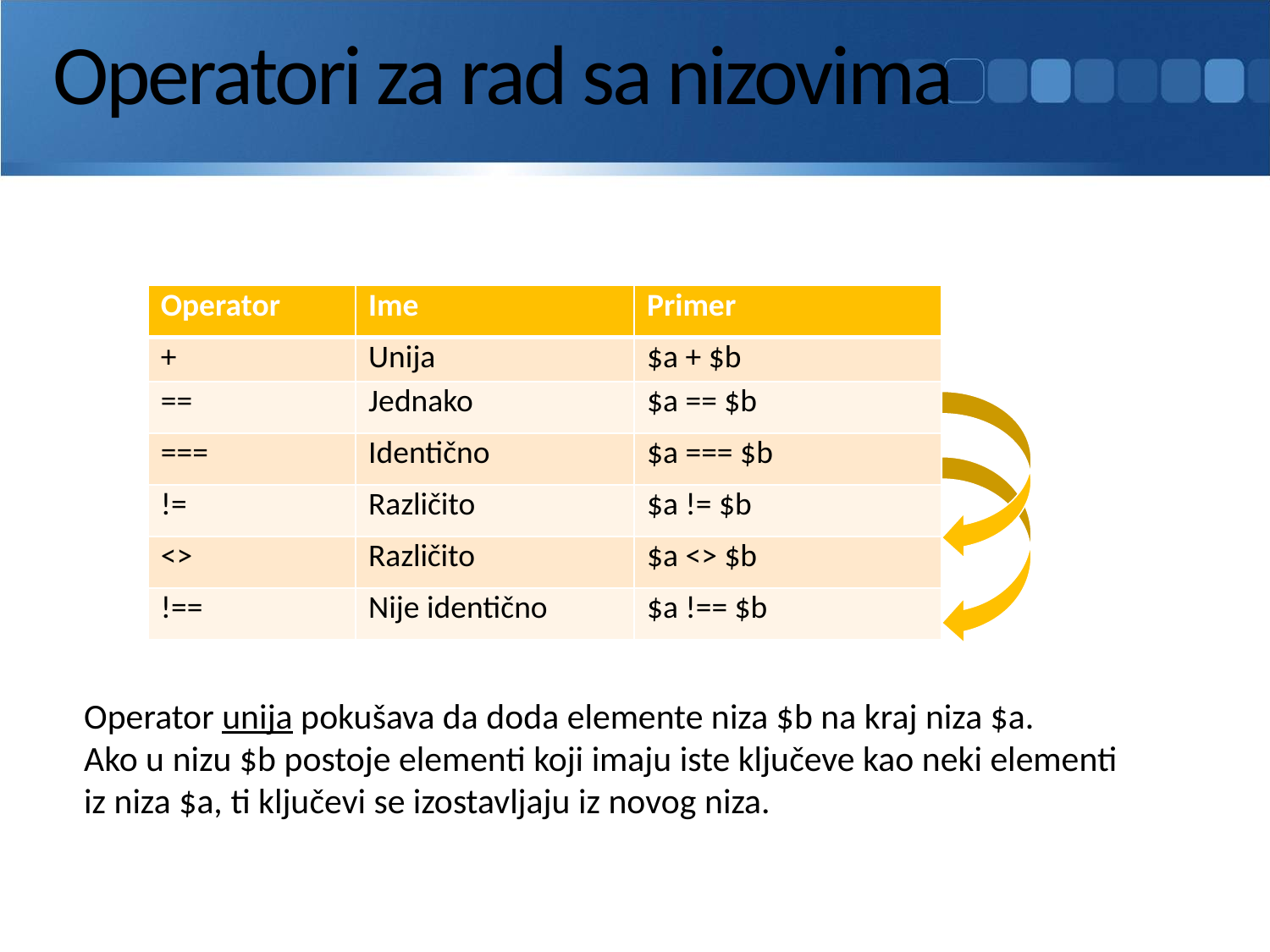

# Operatori za rad sa nizovima
| Operator | Ime | Primer |
| --- | --- | --- |
| + | Unija | $a + $b |
| == | Jednako | $a == $b |
| === | Identično | $a === $b |
| != | Različito | $a != $b |
| <> | Različito | $a <> $b |
| !== | Nije identično | $a !== $b |

Operator unija pokušava da doda elemente niza $b na kraj niza $a.
Ako u nizu $b postoje elementi koji imaju iste ključeve kao neki elementi
iz niza $a, ti ključevi se izostavljaju iz novog niza.
139